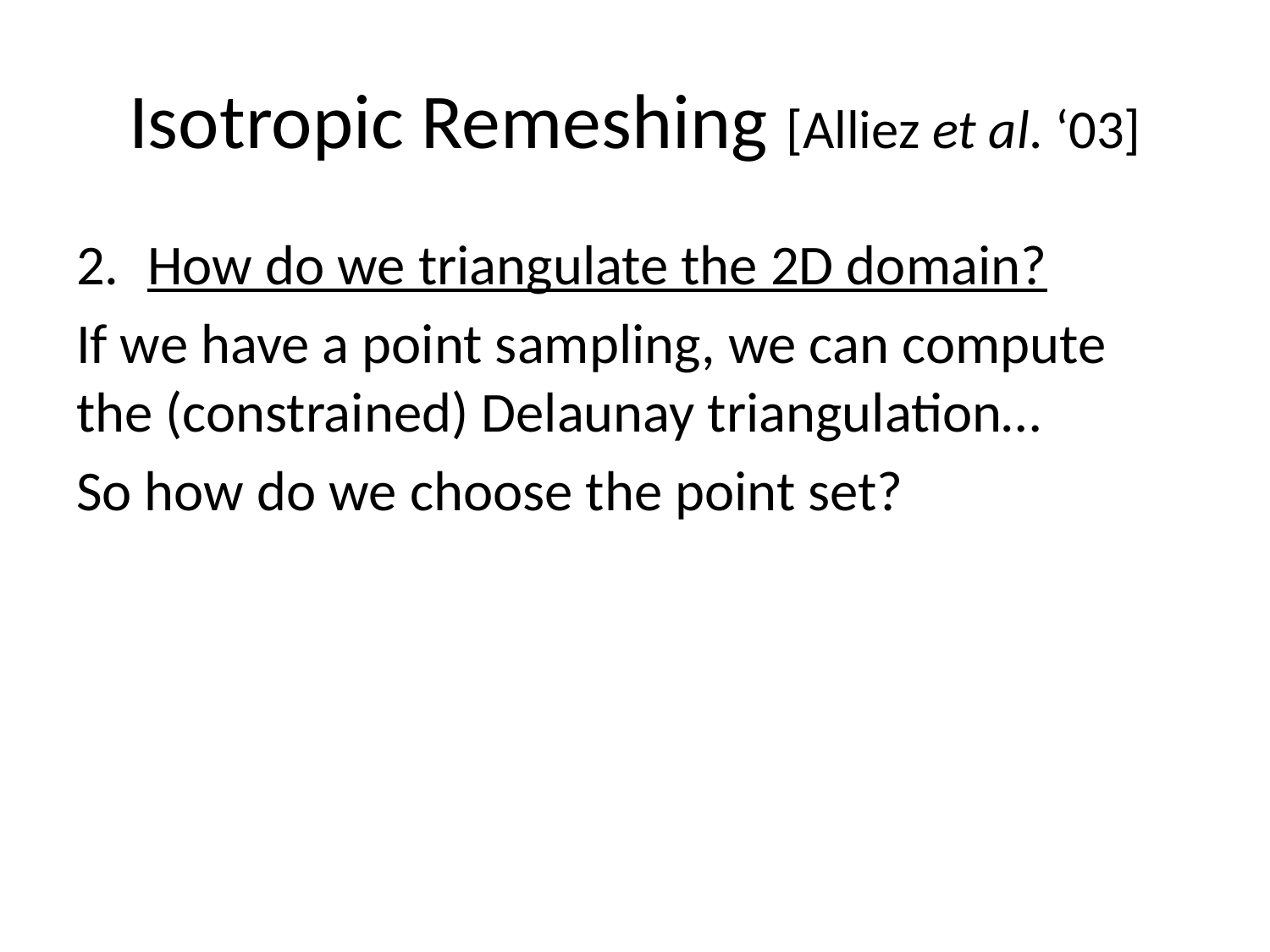

# Isotropic Remeshing [Alliez et al. ‘03]
How do we triangulate the 2D domain?
If we have a point sampling, we can compute the (constrained) Delaunay triangulation…
So how do we choose the point set?